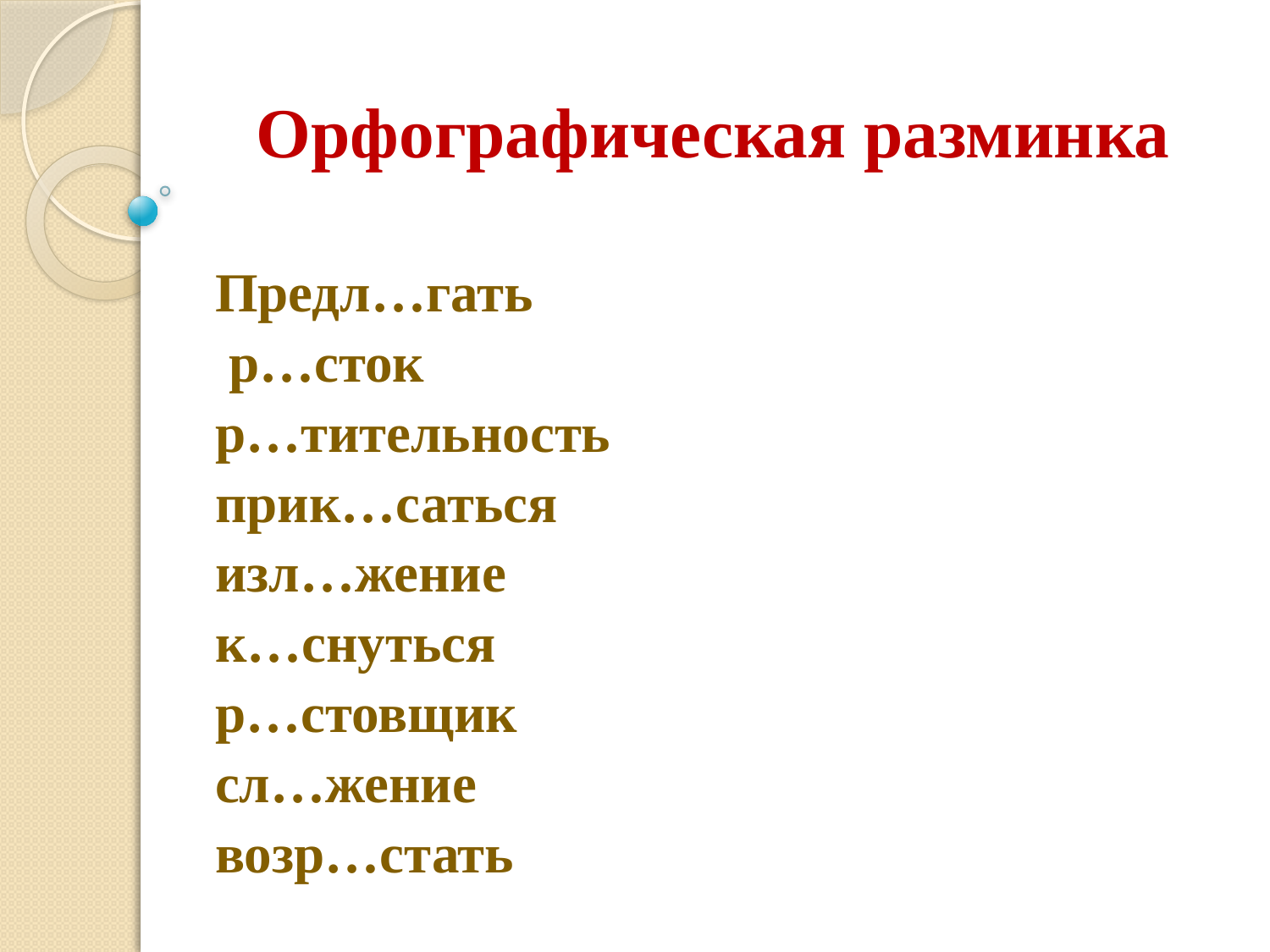

# Орфографическая разминка
Предл…гать
 р…сток
р…тительность
прик…саться
изл…жение
к…снуться
р…стовщик
сл…жение
возр…стать